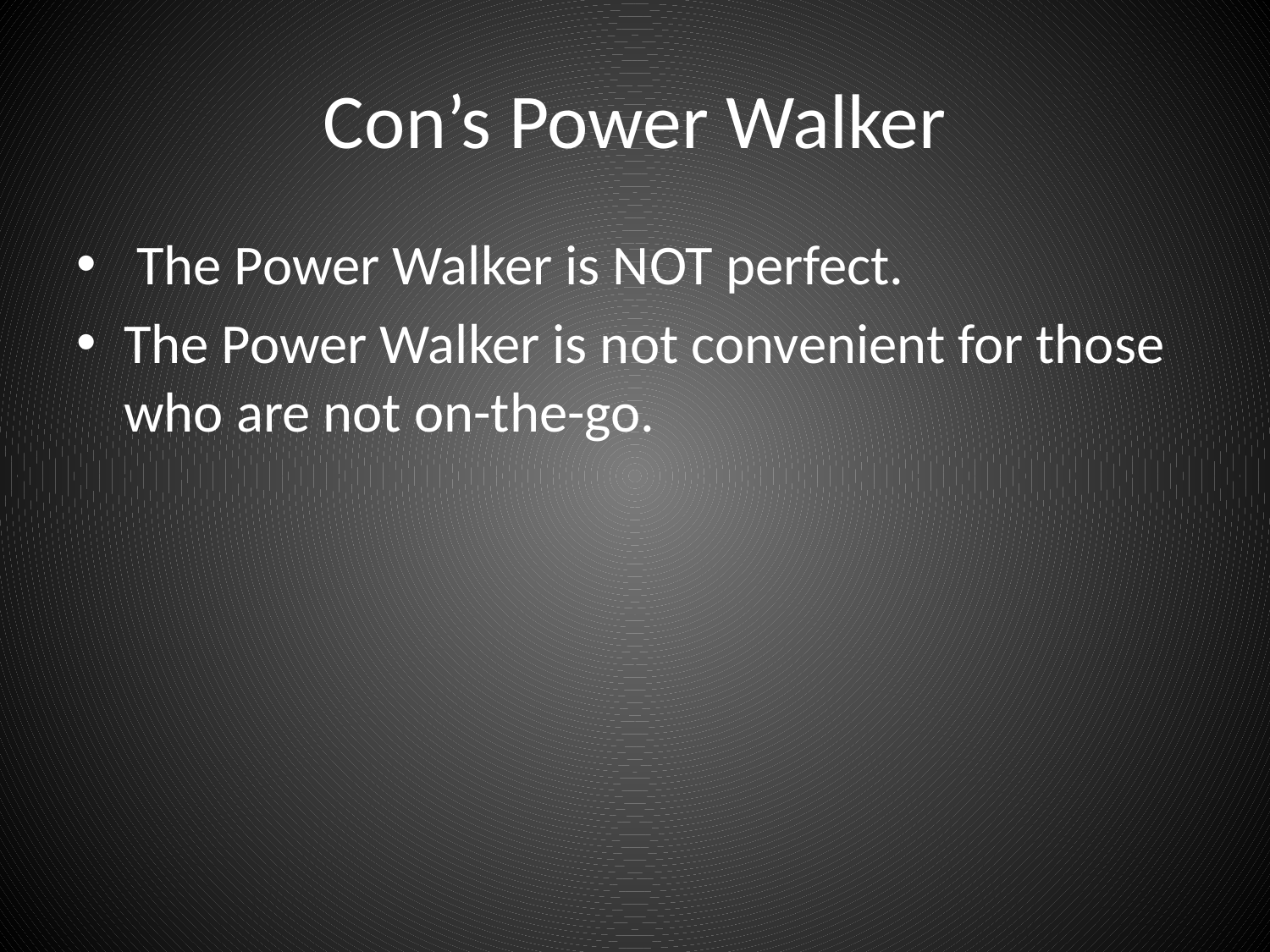

# Con’s Power Walker
 The Power Walker is NOT perfect.
The Power Walker is not convenient for those who are not on-the-go.